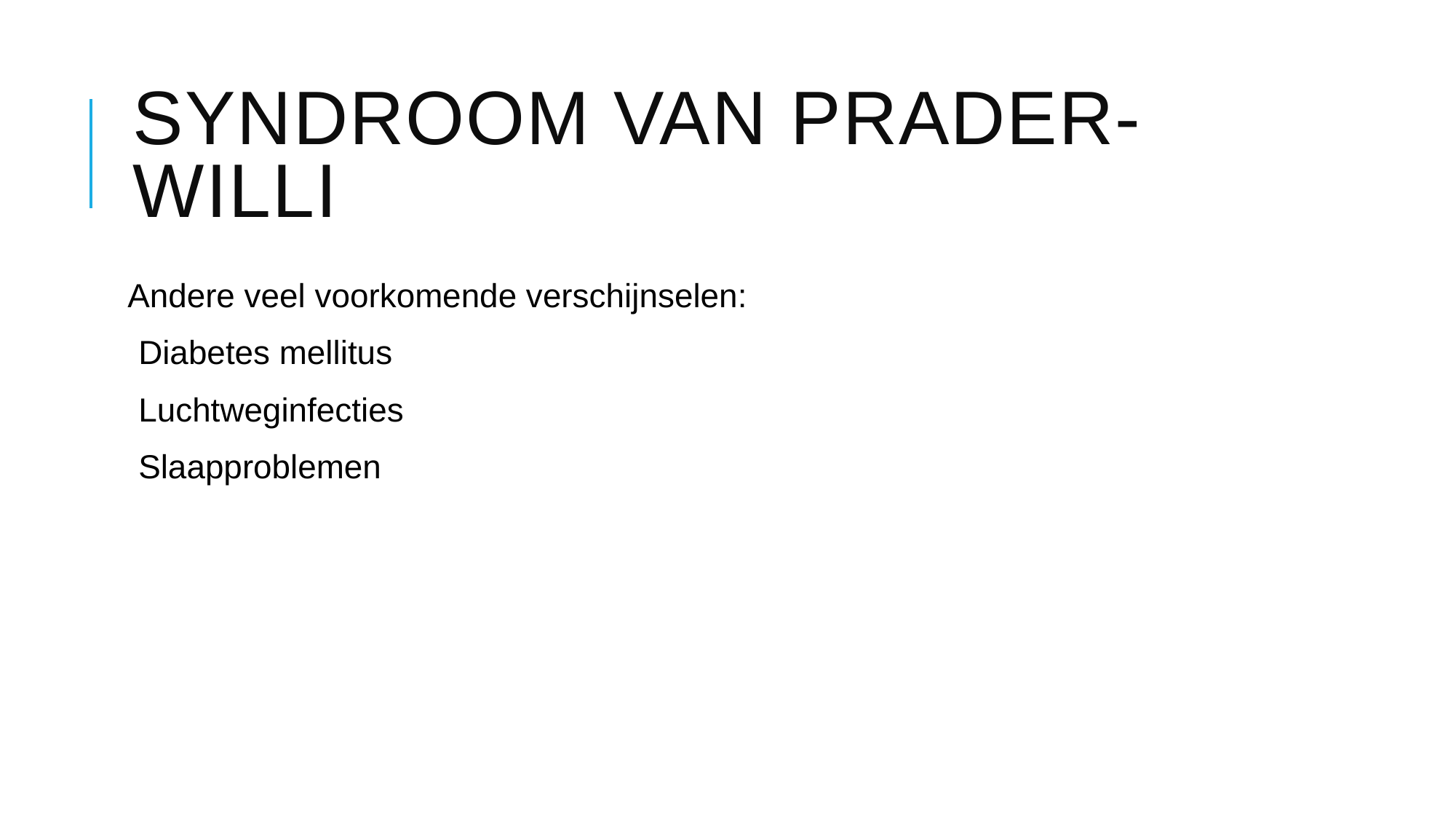

# Syndroom van Prader-Willi
Andere veel voorkomende verschijnselen:
Diabetes mellitus
Luchtweginfecties
Slaapproblemen